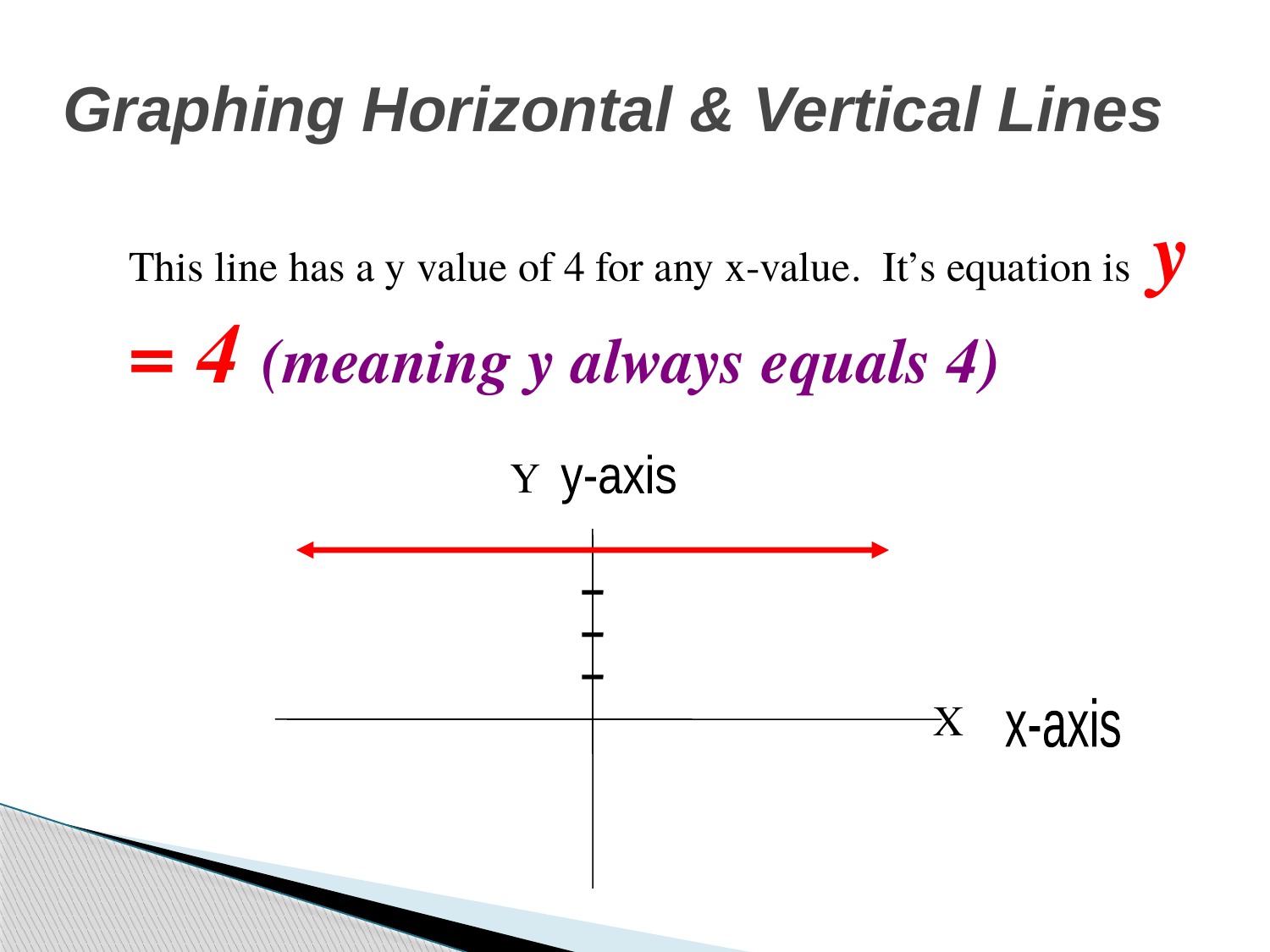

# Graphing Horizontal & Vertical Lines
This line has a y value of 4 for any x-value.  It’s equation is  y = 4 (meaning y always equals 4)
Y
y-axis

X
x-axis